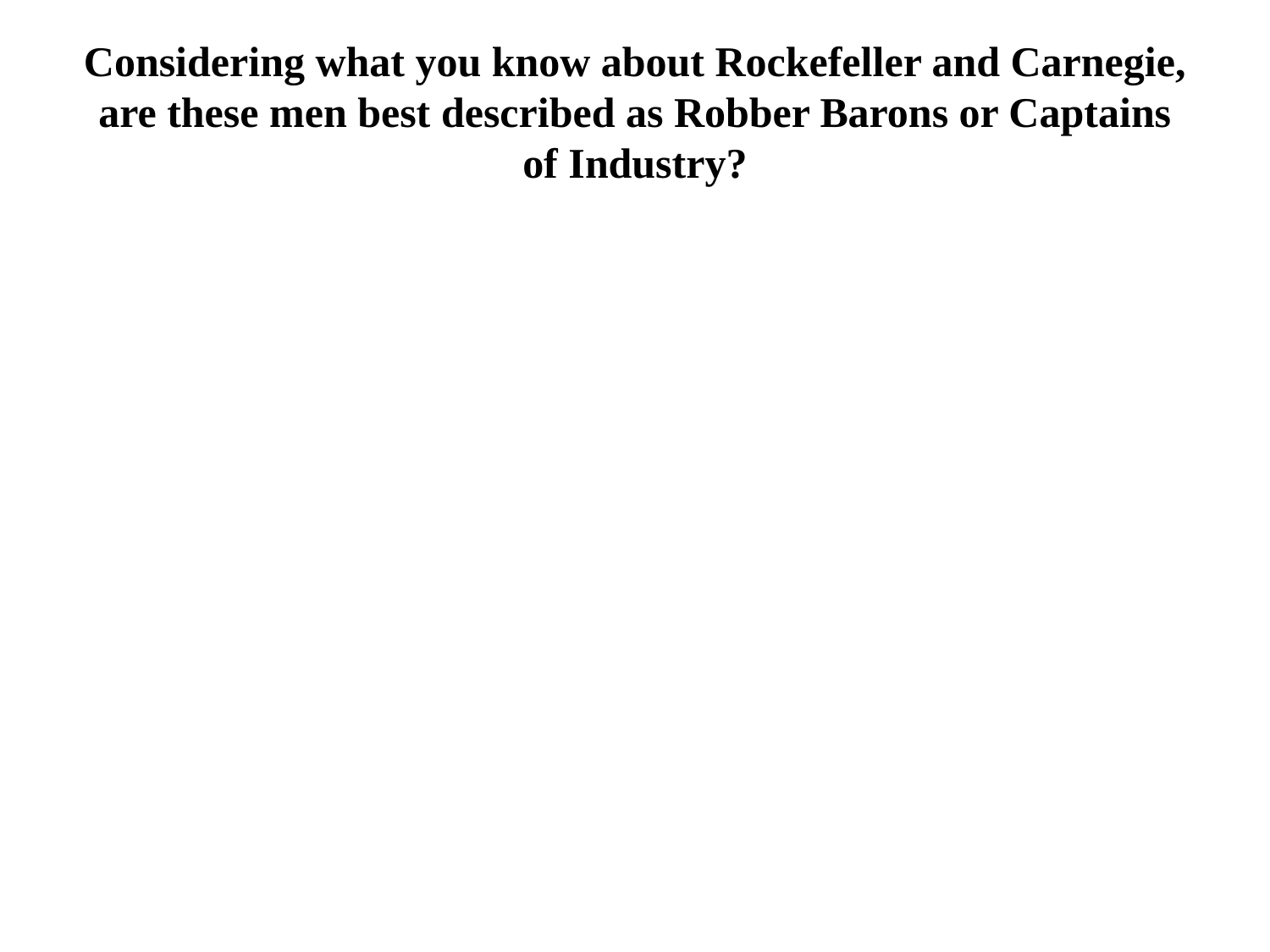

# Considering what you know about Rockefeller and Carnegie, are these men best described as Robber Barons or Captains of Industry?
Robber Baron
Captain of Industry